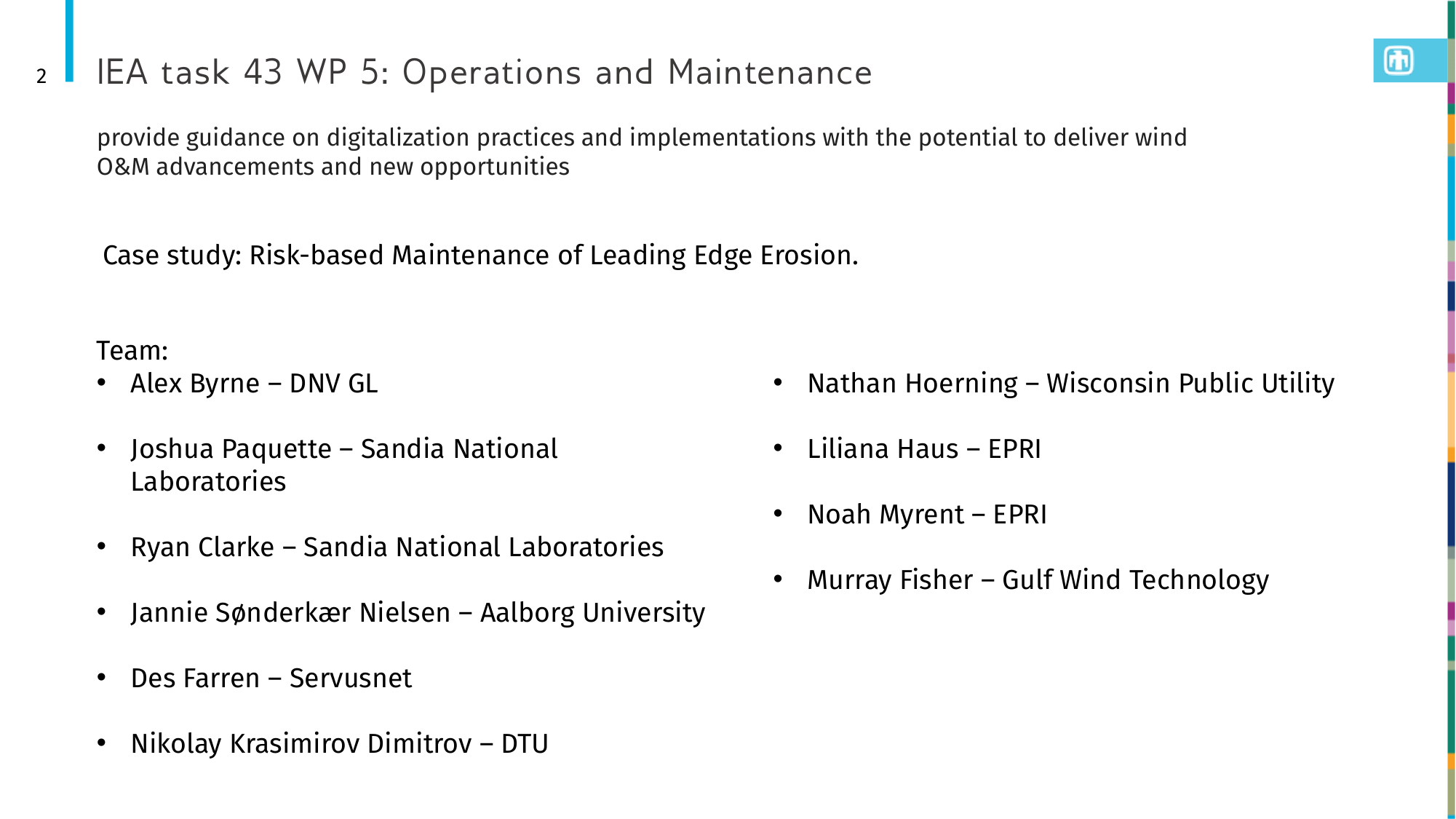

# IEA task 43 WP 5: Operations and Maintenance
2
provide guidance on digitalization practices and implementations with the potential to deliver wind O&M advancements and new opportunities
Case study: Risk-based Maintenance of Leading Edge Erosion.
Team:
Alex Byrne – DNV GL

Joshua Paquette – Sandia National Laboratories

Ryan Clarke – Sandia National Laboratories

Jannie Sønderkær Nielsen – Aalborg University

Des Farren – Servusnet

Nikolay Krasimirov Dimitrov – DTU

Nathan Hoerning – Wisconsin Public Utility

Liliana Haus – EPRI

Noah Myrent – EPRI

Murray Fisher – Gulf Wind Technology